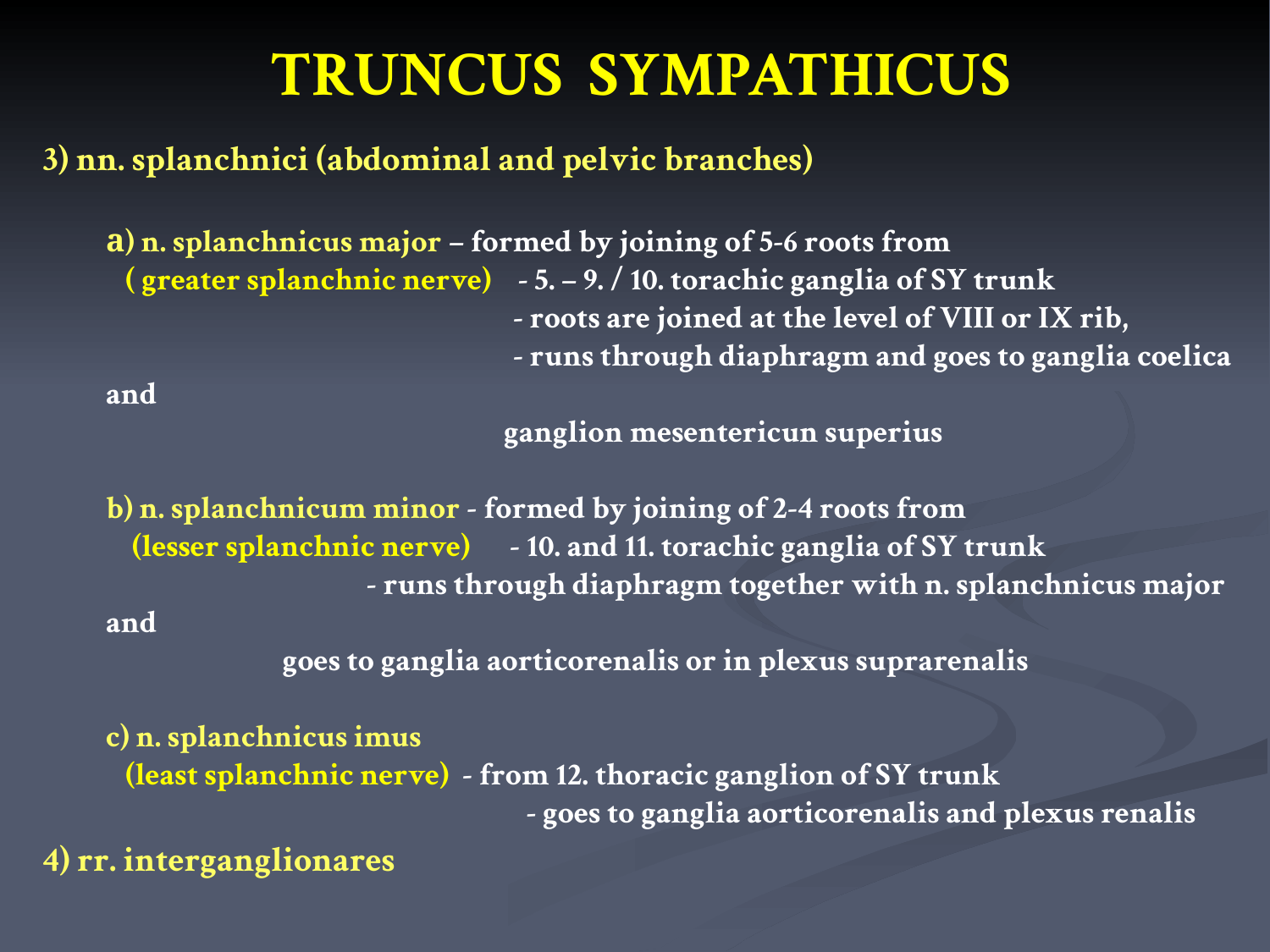

# TRUNCUS  SYMPATHICUS
3) nn. splanchnici (abdominal and pelvic branches)
а) n. splanchnicus major – formed by joining of 5-6 roots from
   ( greater splanchnic nerve)    - 5. – 9. / 10. torachic ganglia of SY trunk
			    - roots are joined at the level of VIII or IX rib,
			    - runs through diaphragm and goes to ganglia coelica and
		                      ganglion mesentericun superius
b) n. splanchnicum minor - formed by joining of 2-4 roots from
    (lesser splanchnic nerve)      - 10. and 11. torachic ganglia of SY trunk
		 - runs through diaphragm together with n. splanchnicus major and
                           goes to ganglia aorticorenalis or in plexus suprarenalis
c) n. splanchnicus imus
   (least splanchnic nerve)  - from 12. thoracic ganglion of SY trunk
			      - goes to ganglia aorticorenalis and plexus renalis
4) rr. interganglionares